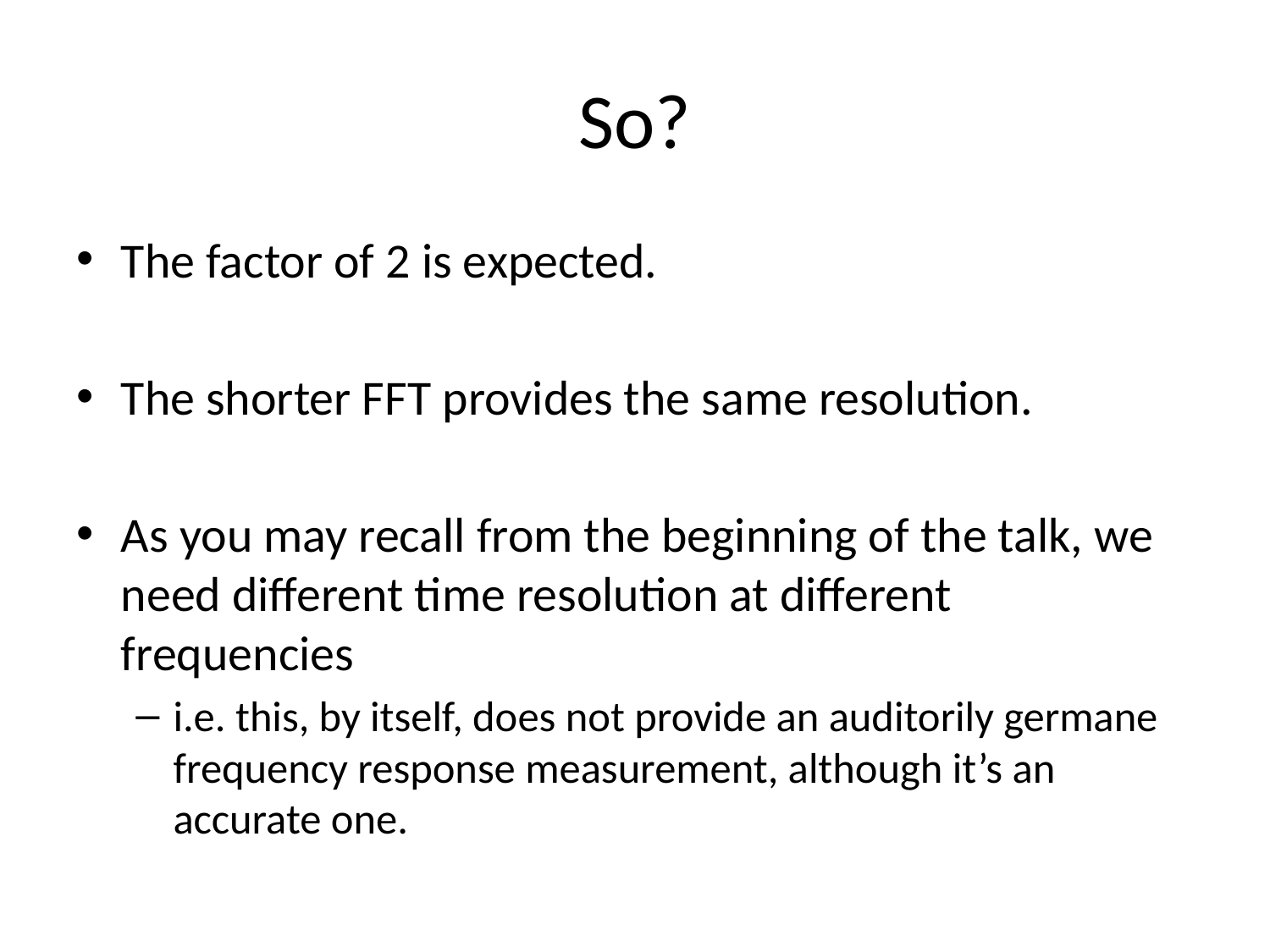

# So?
The factor of 2 is expected.

The shorter FFT provides the same resolution.

As you may recall from the beginning of the talk, we need different time resolution at different frequencies
i.e. this, by itself, does not provide an auditorily germane frequency response measurement, although it’s an accurate one.